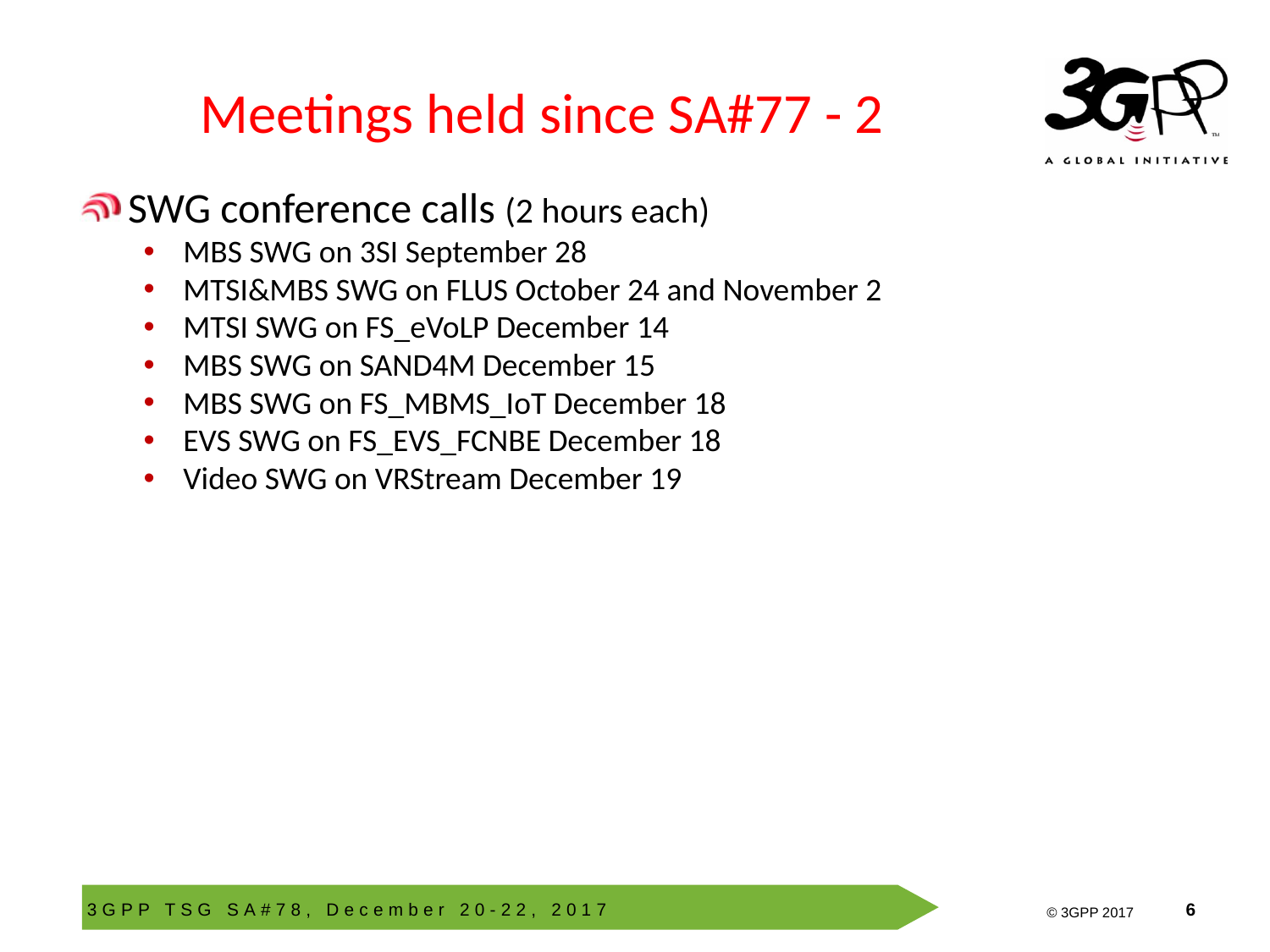

# Meetings held since SA#77 - 2
SWG conference calls (2 hours each)
MBS SWG on 3SI September 28
MTSI&MBS SWG on FLUS October 24 and November 2
MTSI SWG on FS_eVoLP December 14
MBS SWG on SAND4M December 15
MBS SWG on FS_MBMS_IoT December 18
EVS SWG on FS_EVS_FCNBE December 18
Video SWG on VRStream December 19